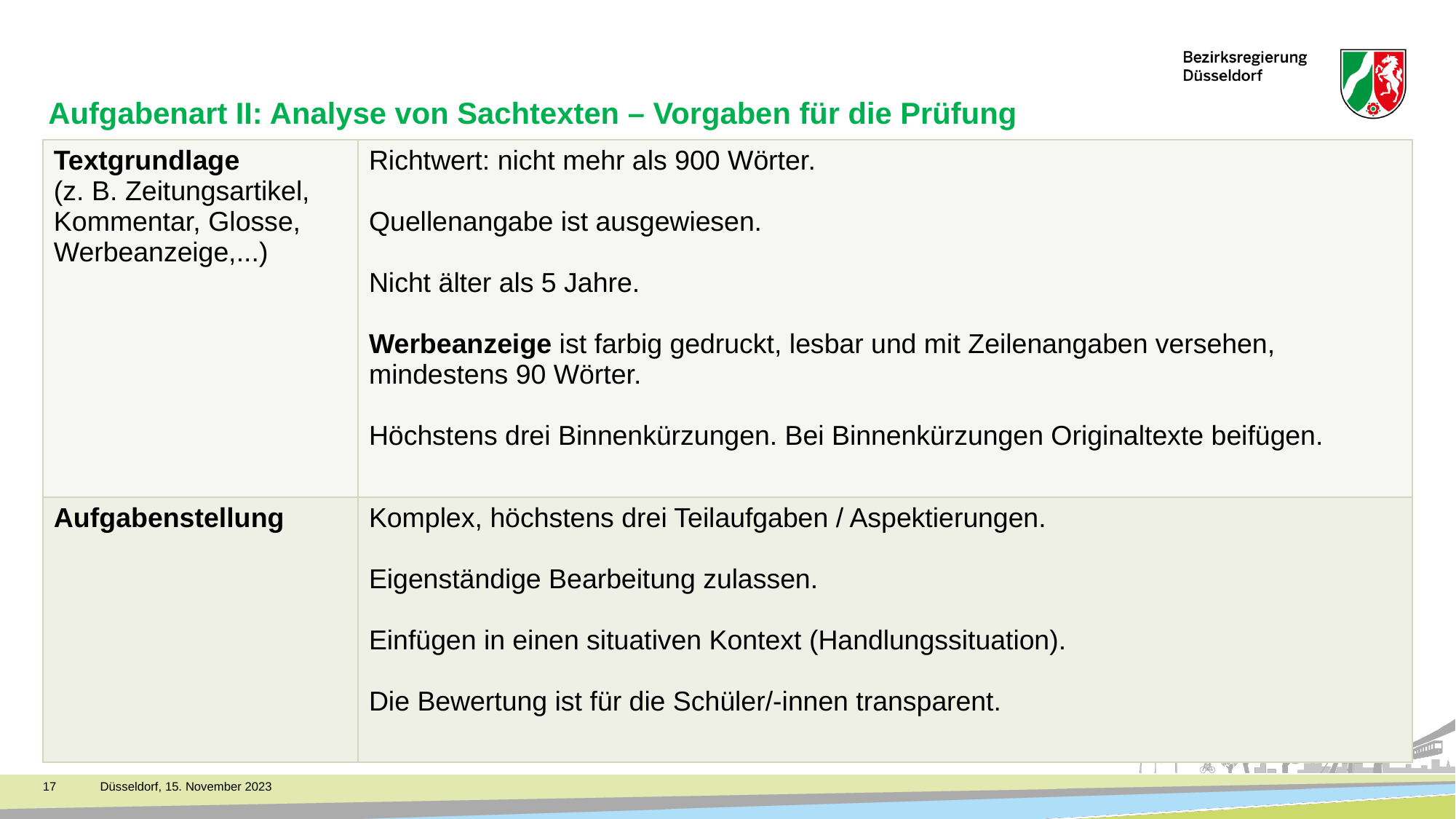

# Aufgabenart II: Analyse von Sachtexten – Vorgaben für die Prüfung
| Textgrundlage (z. B. Zeitungsartikel, Kommentar, Glosse, Werbeanzeige,...) | Richtwert: nicht mehr als 900 Wörter. Quellenangabe ist ausgewiesen. Nicht älter als 5 Jahre. Werbeanzeige ist farbig gedruckt, lesbar und mit Zeilenangaben versehen, mindestens 90 Wörter. Höchstens drei Binnenkürzungen. Bei Binnenkürzungen Originaltexte beifügen. |
| --- | --- |
| Aufgabenstellung | Komplex, höchstens drei Teilaufgaben / Aspektierungen. Eigenständige Bearbeitung zulassen. Einfügen in einen situativen Kontext (Handlungssituation). Die Bewertung ist für die Schüler/-innen transparent. |

17
Düsseldorf, 15. November 2023